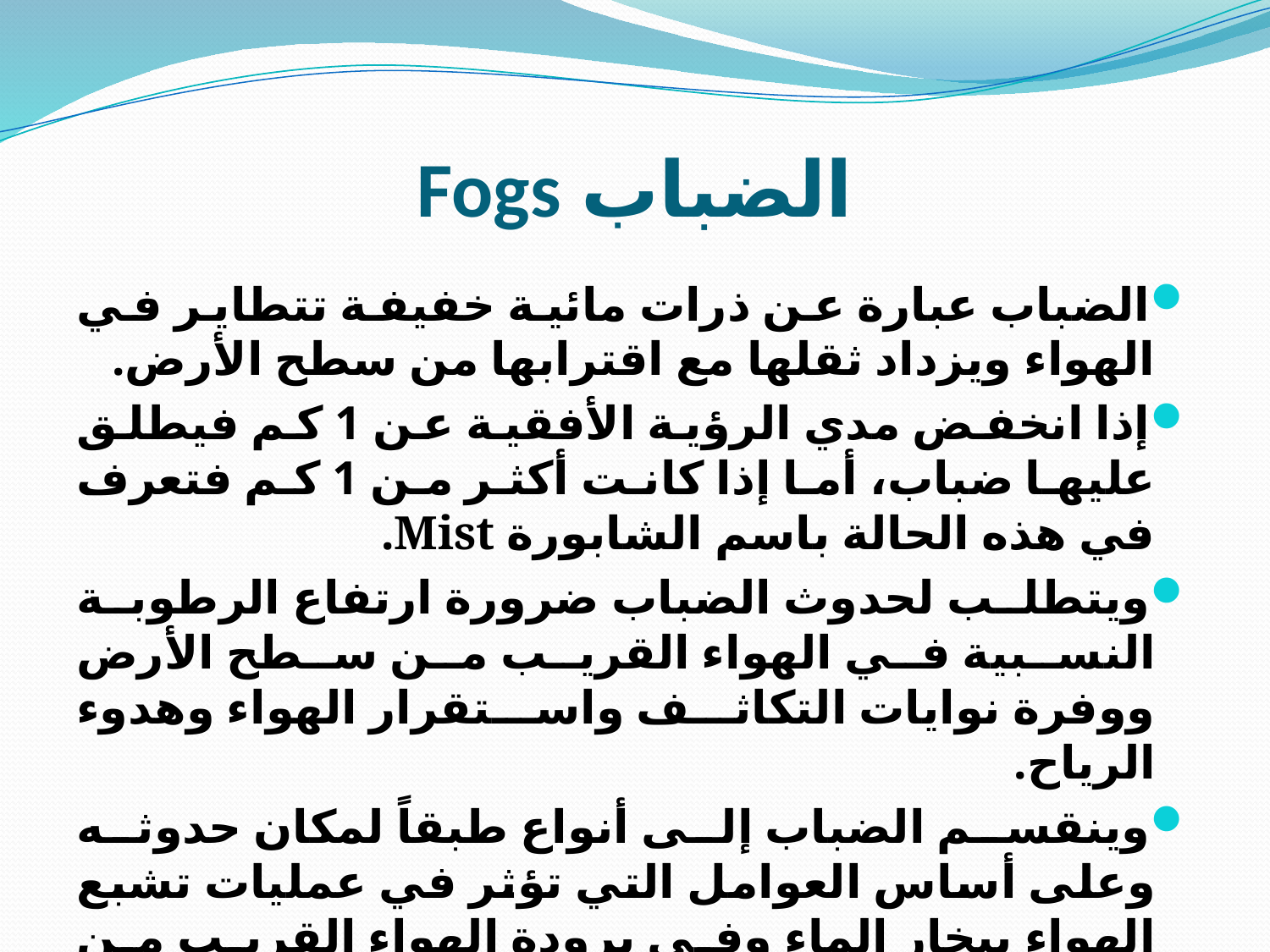

# الضباب Fogs
الضباب عبارة عن ذرات مائية خفيفة تتطاير في الهواء ويزداد ثقلها مع اقترابها من سطح الأرض.
إذا انخفض مدي الرؤية الأفقية عن 1 كم فيطلق عليها ضباب، أما إذا كانت أكثر من 1 كم فتعرف في هذه الحالة باسم الشابورة Mist.
ويتطلب لحدوث الضباب ضرورة ارتفاع الرطوبة النسبية في الهواء القريب من سطح الأرض ووفرة نوايات التكاثف واستقرار الهواء وهدوء الرياح.
وينقسم الضباب إلى أنواع طبقاً لمكان حدوثه وعلى أساس العوامل التي تؤثر في عمليات تشبع الهواء ببخار الماء وفي برودة الهواء القريب من سطح الأرض.